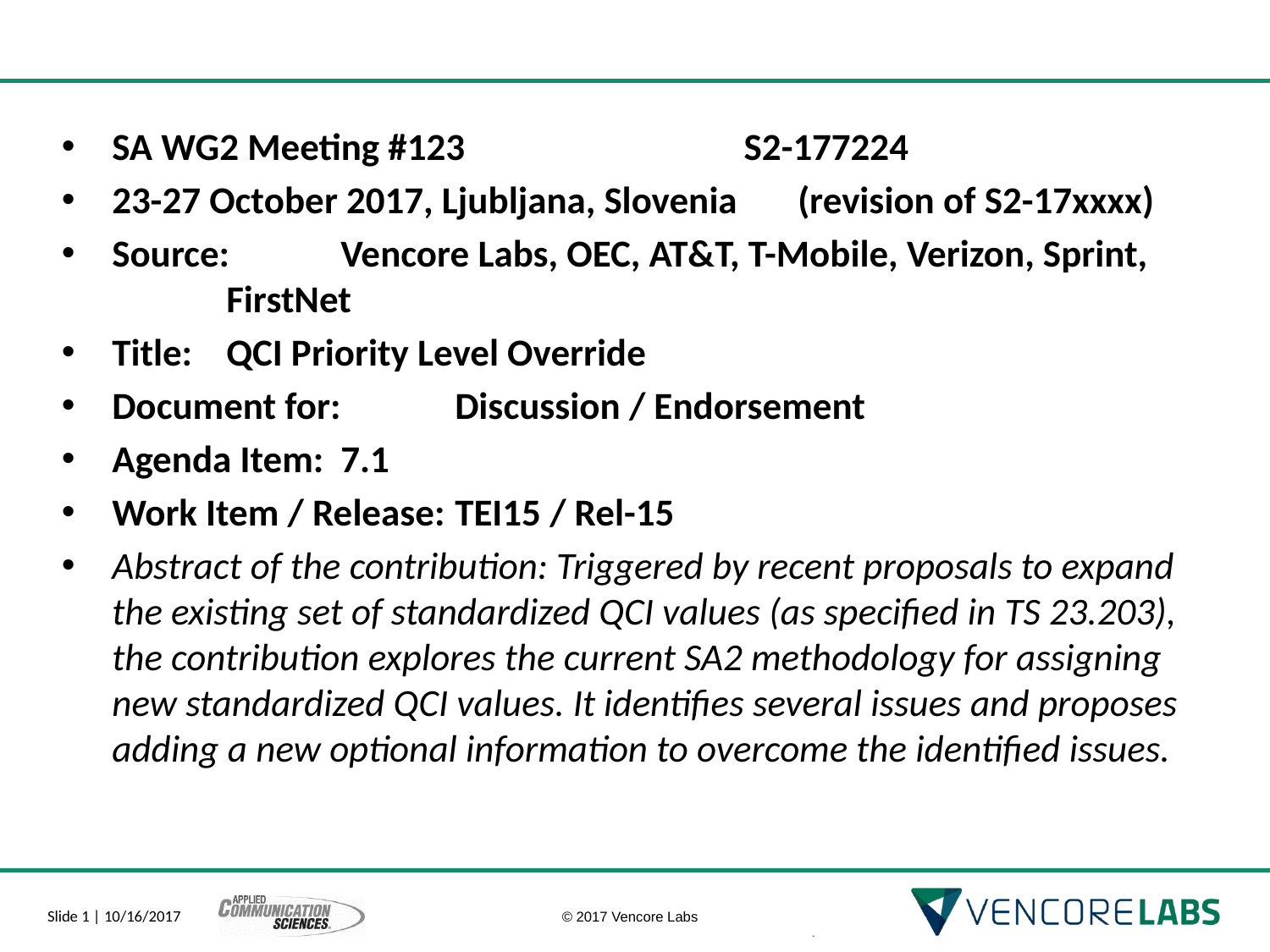

SA WG2 Meeting #123	 				       S2-177224
23-27 October 2017, Ljubljana, Slovenia		(revision of S2-17xxxx)
Source:	Vencore Labs, OEC, AT&T, T-Mobile, Verizon, Sprint,    		FirstNet
Title:		QCI Priority Level Override
Document for:	Discussion / Endorsement
Agenda Item:	7.1
Work Item / Release:	TEI15 / Rel-15
Abstract of the contribution: Triggered by recent proposals to expand the existing set of standardized QCI values (as specified in TS 23.203), the contribution explores the current SA2 methodology for assigning new standardized QCI values. It identifies several issues and proposes adding a new optional information to overcome the identified issues.